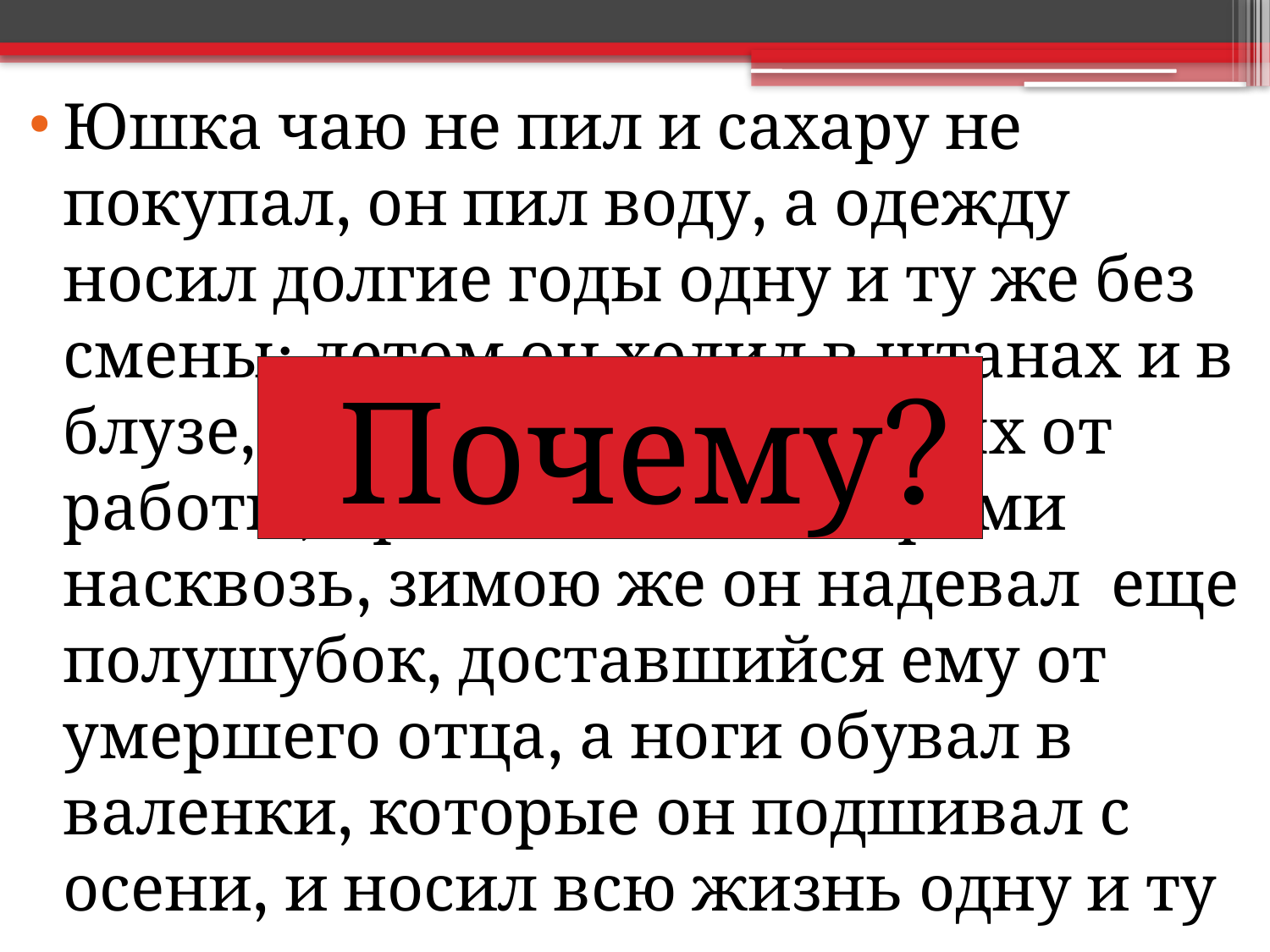

Юшка чаю не пил и сахару не покупал, он пил воду, а одежду носил долгие годы одну и ту же без смены: летом он ходил в штанах и в блузе, черных и закопченных от работы, прожженных искрами насквозь, зимою же он надевал  еще полушубок, доставшийся ему от умершего отца, а ноги обувал в валенки, которые он подшивал с осени, и носил всю жизнь одну и ту же пару.
  Почему?